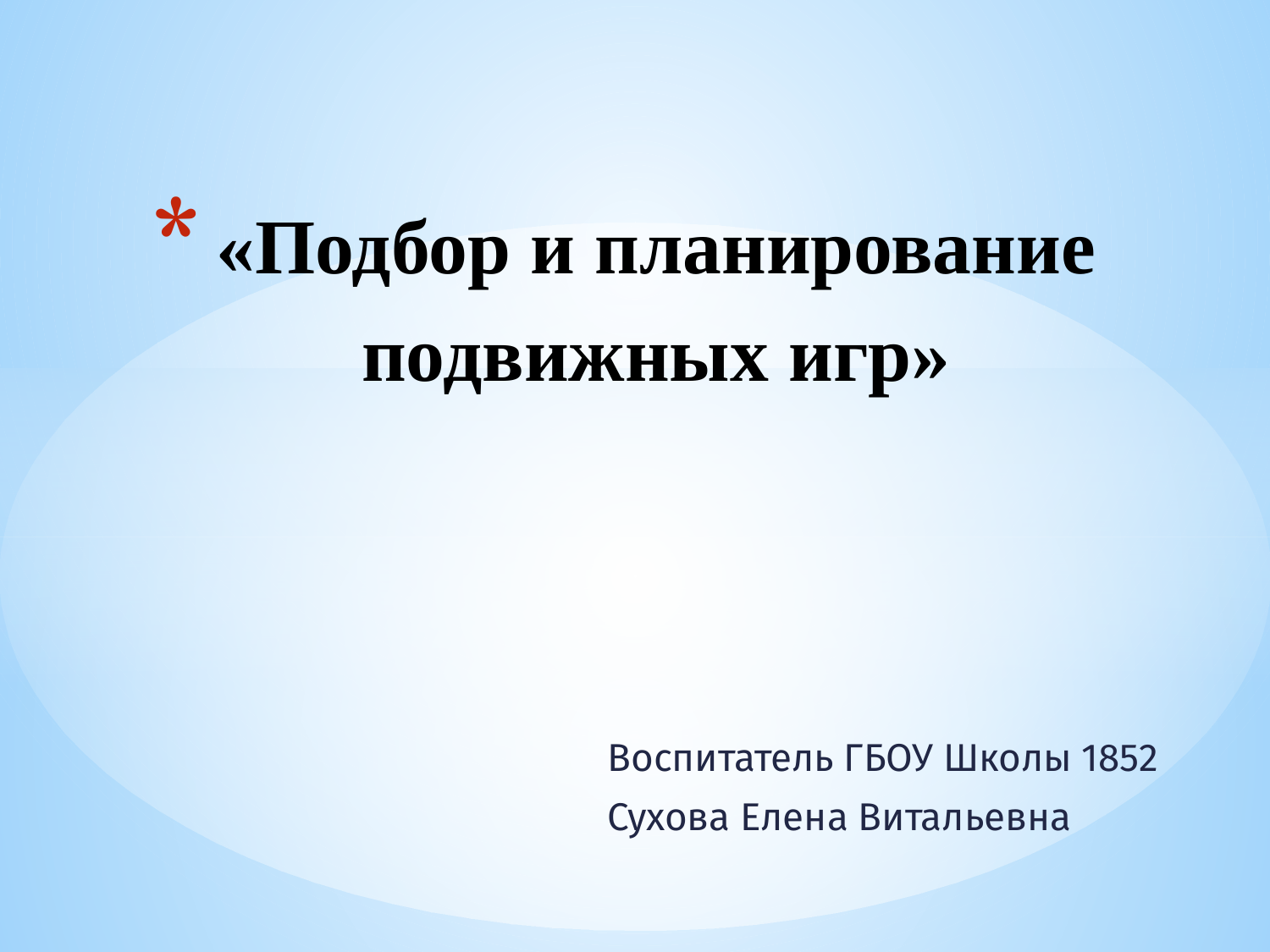

# «Подбор и планирование подвижных игр»
Воспитатель ГБОУ Школы 1852
Сухова Елена Витальевна